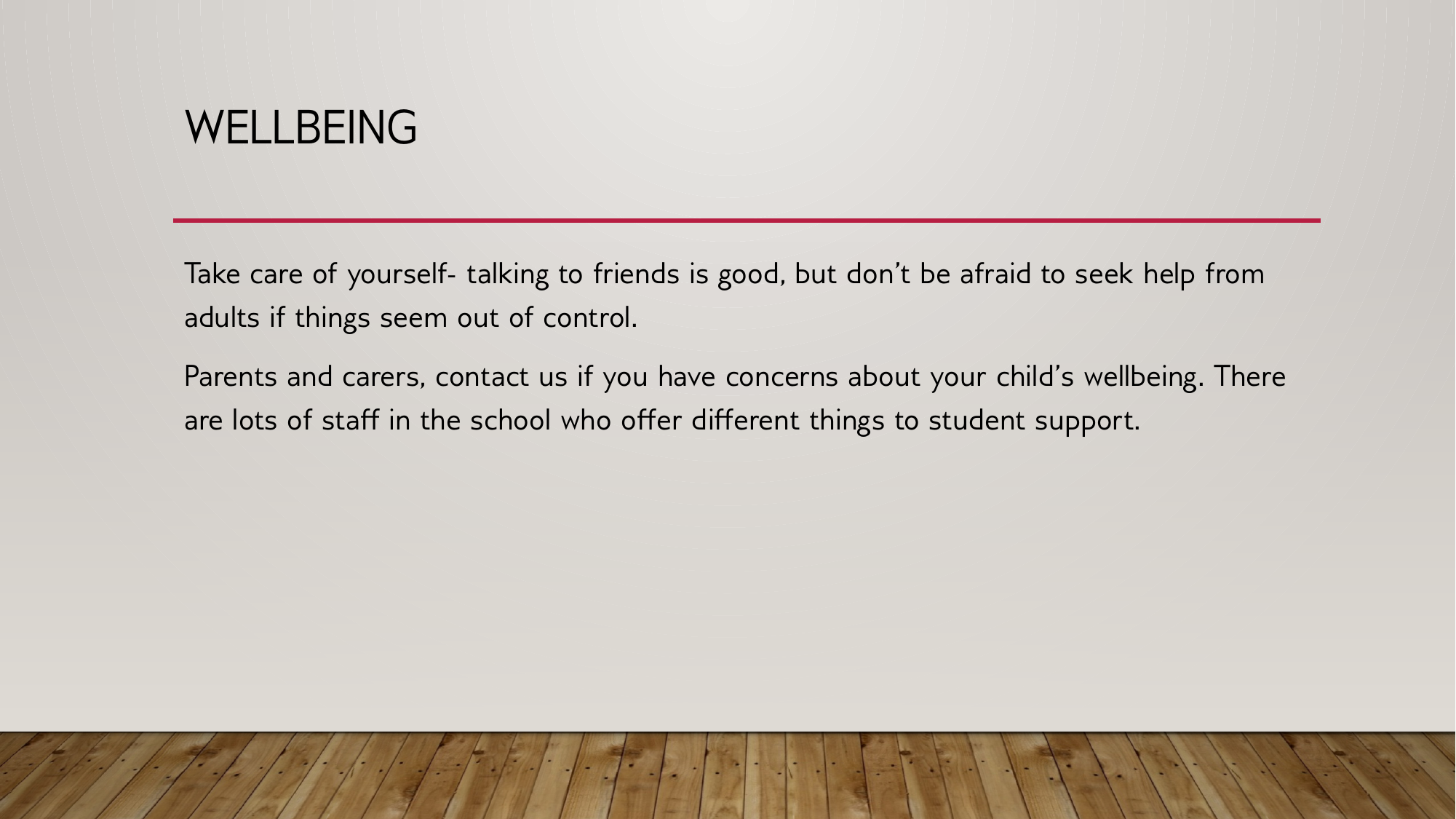

# Wellbeing
Take care of yourself- talking to friends is good, but don’t be afraid to seek help from adults if things seem out of control.
Parents and carers, contact us if you have concerns about your child’s wellbeing. There are lots of staff in the school who offer different things to student support.